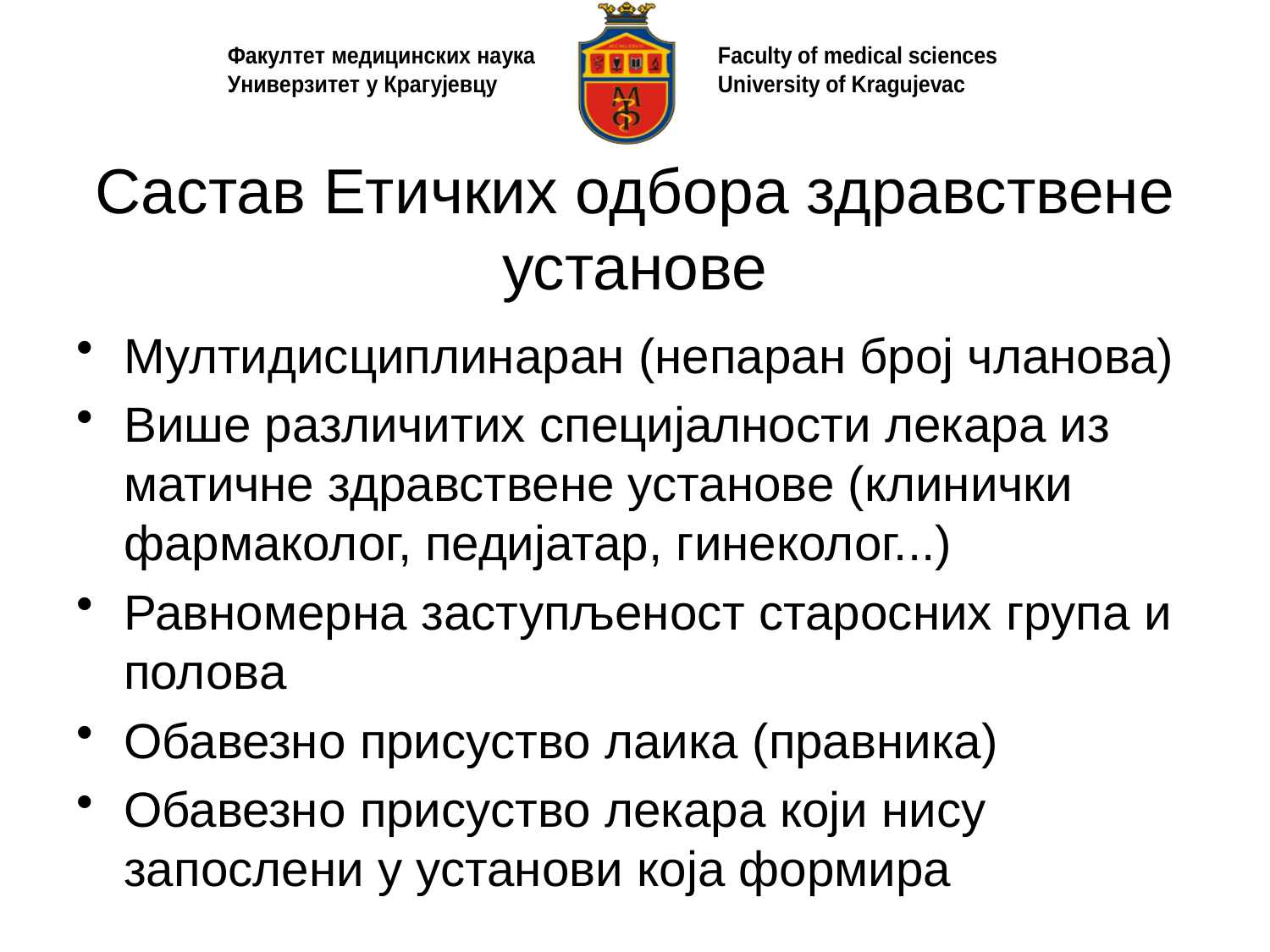

# Састав Етичких одбора здравствене установе
Мултидисциплинаран (непаран број чланова)
Више различитих специјалности лекара из матичне здравствене установе (клинички фармаколог, педијатар, гинеколог...)
Равномерна заступљеност старосних група и полова
Обавезно присуство лаика (правника)
Обавезно присуство лекара који нису запослени у установи која формира